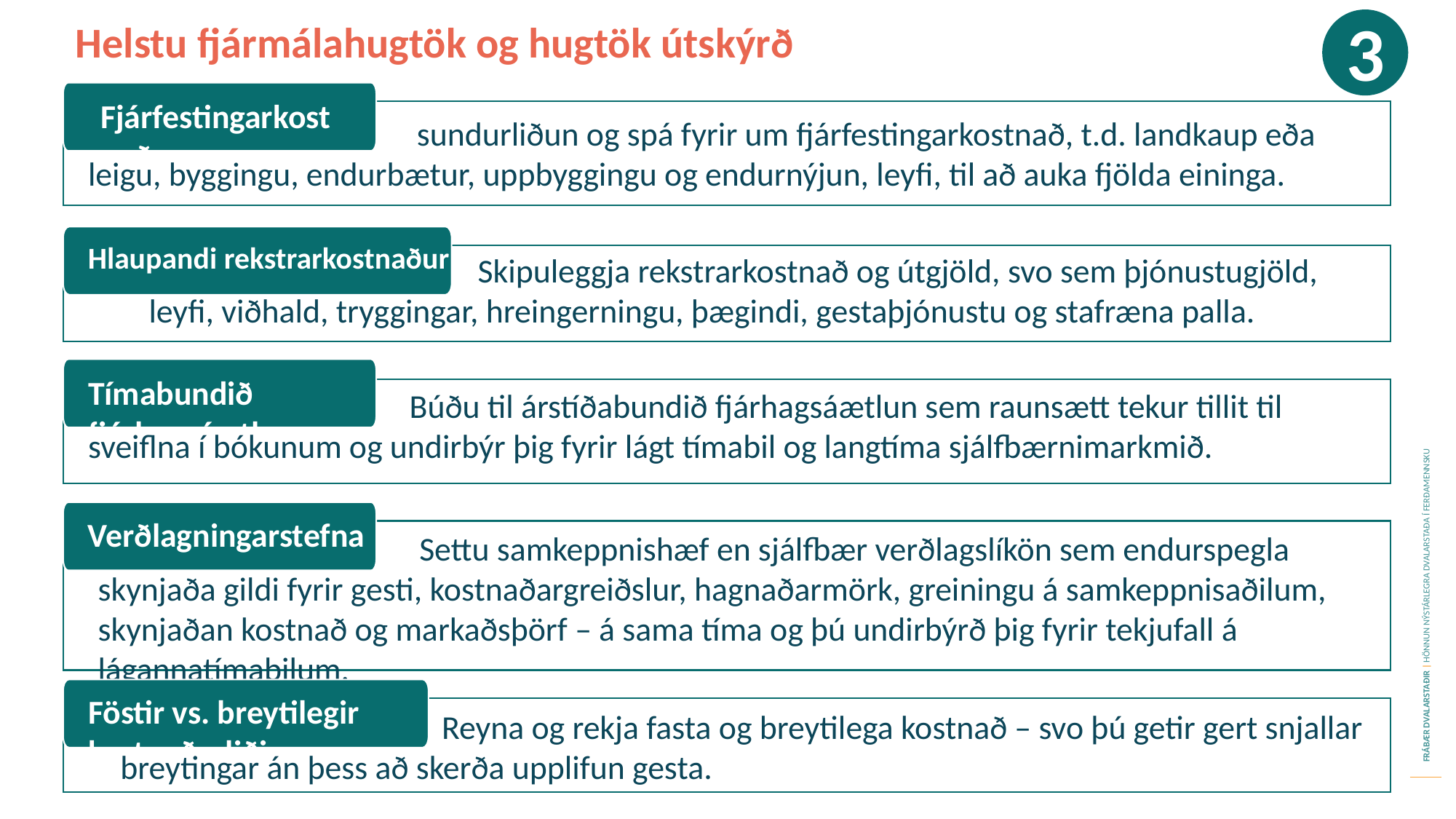

3

Helstu fjármálahugtök og hugtök útskýrð

Fjárfestingarkostnaður

 sundurliðun og spá fyrir um fjárfestingarkostnað, t.d. landkaup eða leigu, byggingu, endurbætur, uppbyggingu og endurnýjun, leyfi, til að auka fjölda eininga.

Hlaupandi rekstrarkostnaður
 Skipuleggja rekstrarkostnað og útgjöld, svo sem þjónustugjöld, leyfi, viðhald, tryggingar, hreingerningu, þægindi, gestaþjónustu og stafræna palla.

Tímabundið fjárhagsáætlun

Búðu til árstíðabundið fjárhagsáætlun sem raunsætt tekur tillit til sveiflna í bókunum og undirbýr þig fyrir lágt tímabil og langtíma sjálfbærnimarkmið.

Verðlagningarstefna

Settu samkeppnishæf en sjálfbær verðlagslíkön sem endurspegla skynjaða gildi fyrir gesti, kostnaðargreiðslur, hagnaðarmörk, greiningu á samkeppnisaðilum, skynjaðan kostnað og markaðsþörf – á sama tíma og þú undirbýrð þig fyrir tekjufall á lágannatímabilum.

Föstir vs. breytilegir kostnaðarliðir

Reyna og rekja fasta og breytilega kostnað – svo þú getir gert snjallar breytingar án þess að skerða upplifun gesta.